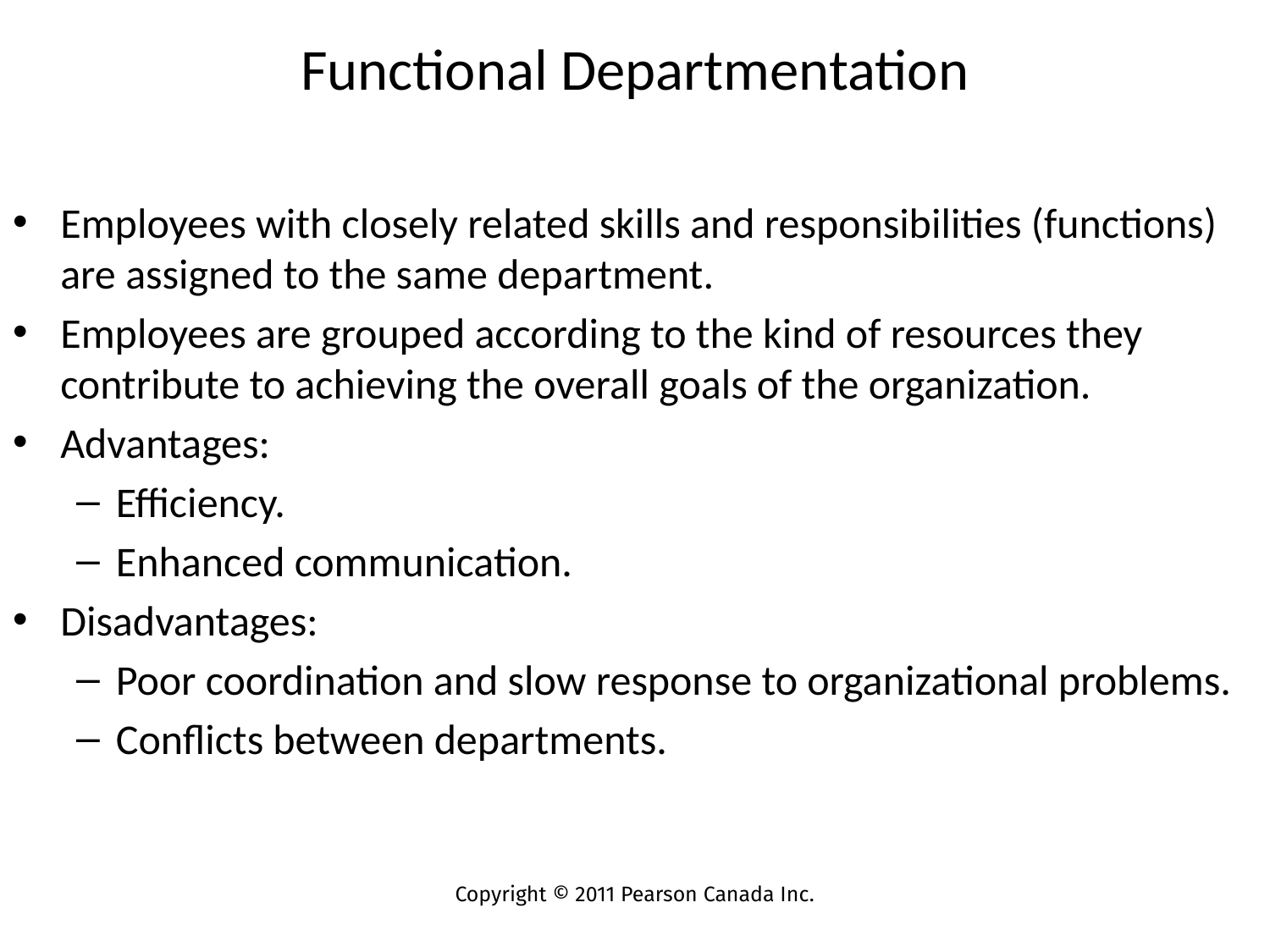

# Functional Departmentation
Employees with closely related skills and responsibilities (functions) are assigned to the same department.
Employees are grouped according to the kind of resources they contribute to achieving the overall goals of the organization.
Advantages:
Efficiency.
Enhanced communication.
Disadvantages:
Poor coordination and slow response to organizational problems.
Conflicts between departments.

Copyright © 2011 Pearson Canada Inc.